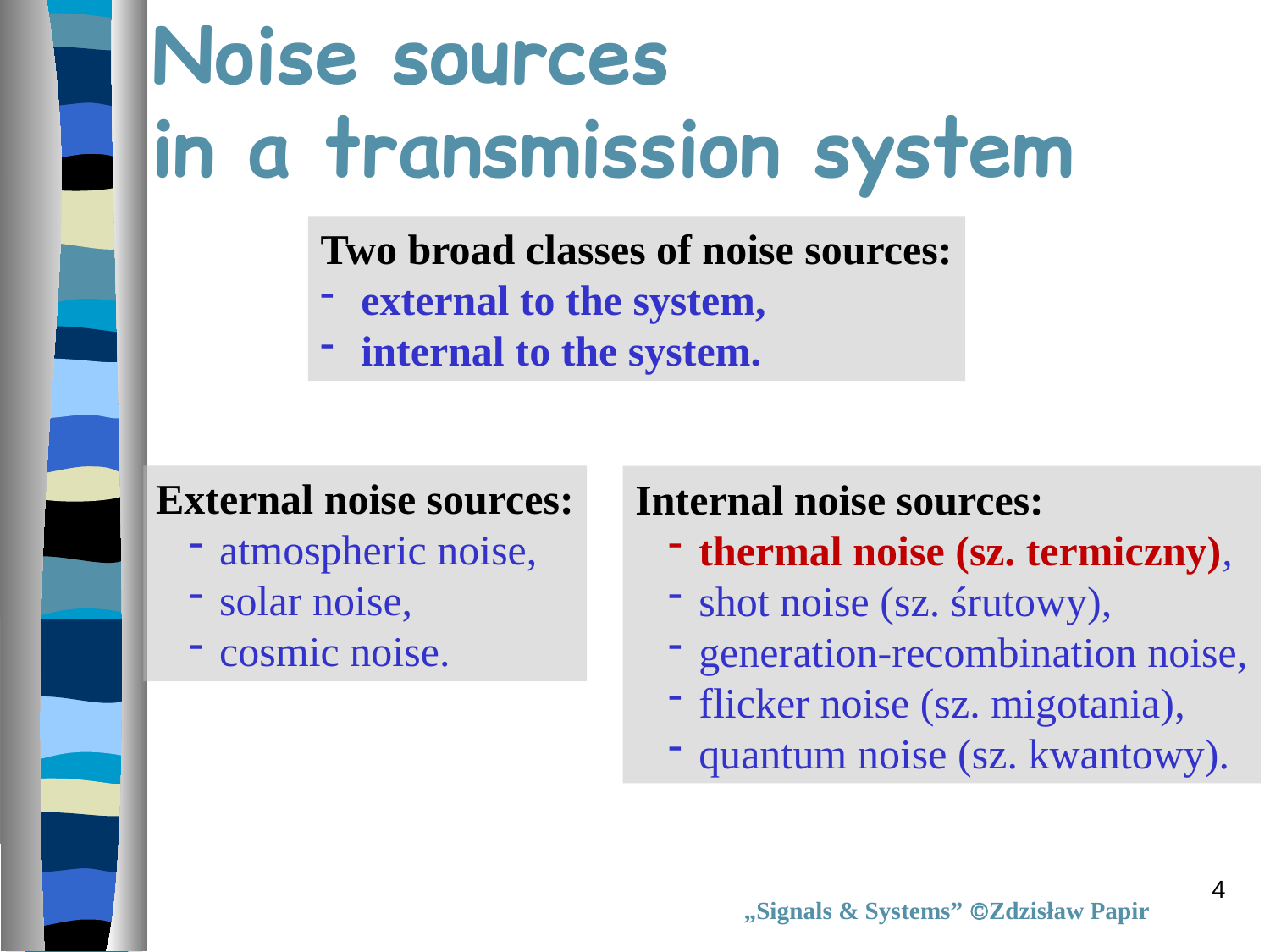

Noise sources
in a transmission system
Two broad classes of noise sources:
 external to the system,
 internal to the system.
External noise sources:
atmospheric noise,
solar noise,
cosmic noise.
Internal noise sources:
thermal noise (sz. termiczny),
shot noise (sz. śrutowy),
generation-recombination noise,
flicker noise (sz. migotania),
quantum noise (sz. kwantowy).

4
„Signals & Systems” ©Zdzisław Papir
„Signals & Systems” ©Zdzisław Papir